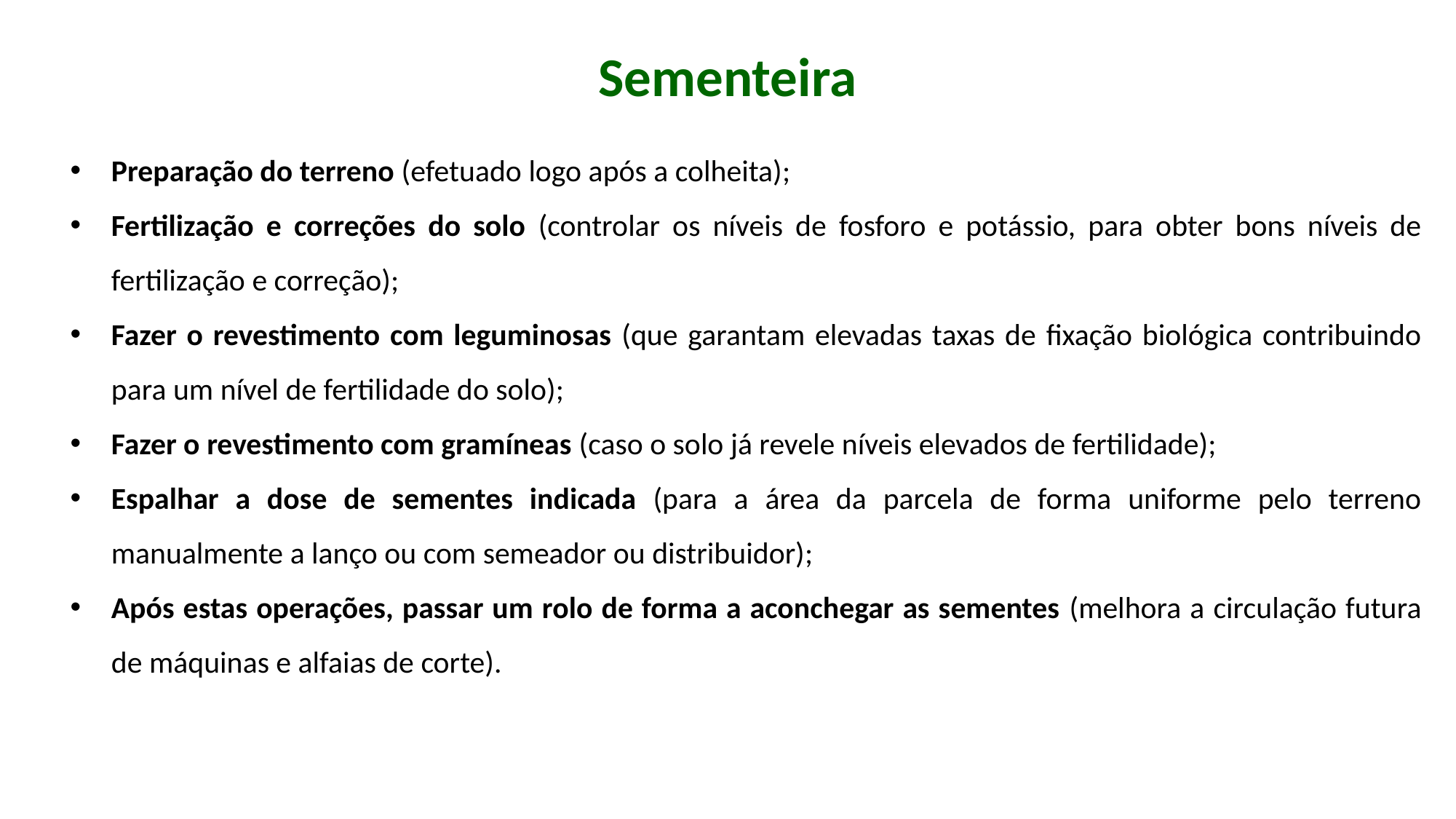

Sementeira
Preparação do terreno (efetuado logo após a colheita);
Fertilização e correções do solo (controlar os níveis de fosforo e potássio, para obter bons níveis de fertilização e correção);
Fazer o revestimento com leguminosas (que garantam elevadas taxas de fixação biológica contribuindo para um nível de fertilidade do solo);
Fazer o revestimento com gramíneas (caso o solo já revele níveis elevados de fertilidade);
Espalhar a dose de sementes indicada (para a área da parcela de forma uniforme pelo terreno manualmente a lanço ou com semeador ou distribuidor);
Após estas operações, passar um rolo de forma a aconchegar as sementes (melhora a circulação futura de máquinas e alfaias de corte).